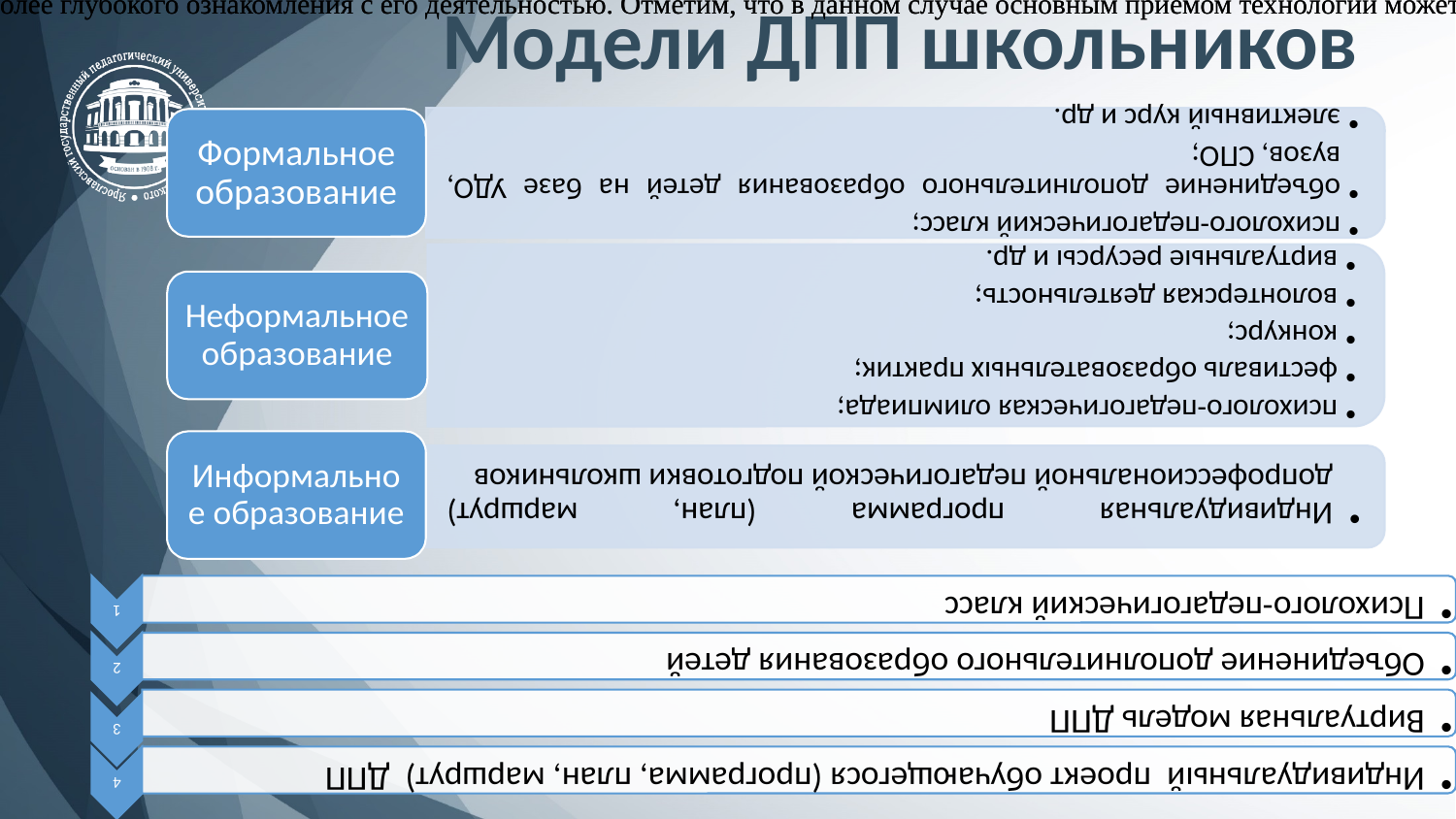

Педагог-куратор, тьютор  предлагает выбрать  привлекательного для школьника учителя или классного руководителя с целью более глубокого ознакомления с его деятельностью. Отметим, что в данном случае основным приемом технологии может быть серия вопросов, обеспечивающих рефлексивность и аналитичность принятия решений школьником на каждом этапе его деятельности (таблица 20).
Таблица 20
Педагог-куратор, тьютор  предлагает выбрать  привлекательного для школьника учителя или классного руководителя с целью более глубокого ознакомления с его деятельностью. Отметим, что в данном случае основным приемом технологии может быть серия вопросов, обеспечивающих рефлексивность и аналитичность принятия решений школьником на каждом этапе его деятельности (таблица 20).
Таблица 20
Модели ДПП школьников
психолого-педагогический класс;
объединение дополнительного образования детей на базе УДО, вузов, СПО;
элективный курс и др.
Формальное образование
психолого-педагогическая олимпиада;
фестиваль образовательных практик;
конкурс;
волонтерская деятельность;
виртуальные ресурсы и др.
Неформальное образование
Индивидуальная программа (план, маршрут) допрофессиональной педагогической подготовки школьников
Информальное образование
1
Психолого-педагогический класс
2
Объединение дополнительного образования детей
3
Виртуальная модель ДПП
4
Индивидуальный  проект обучающегося (программа, план, маршрут)  ДПП